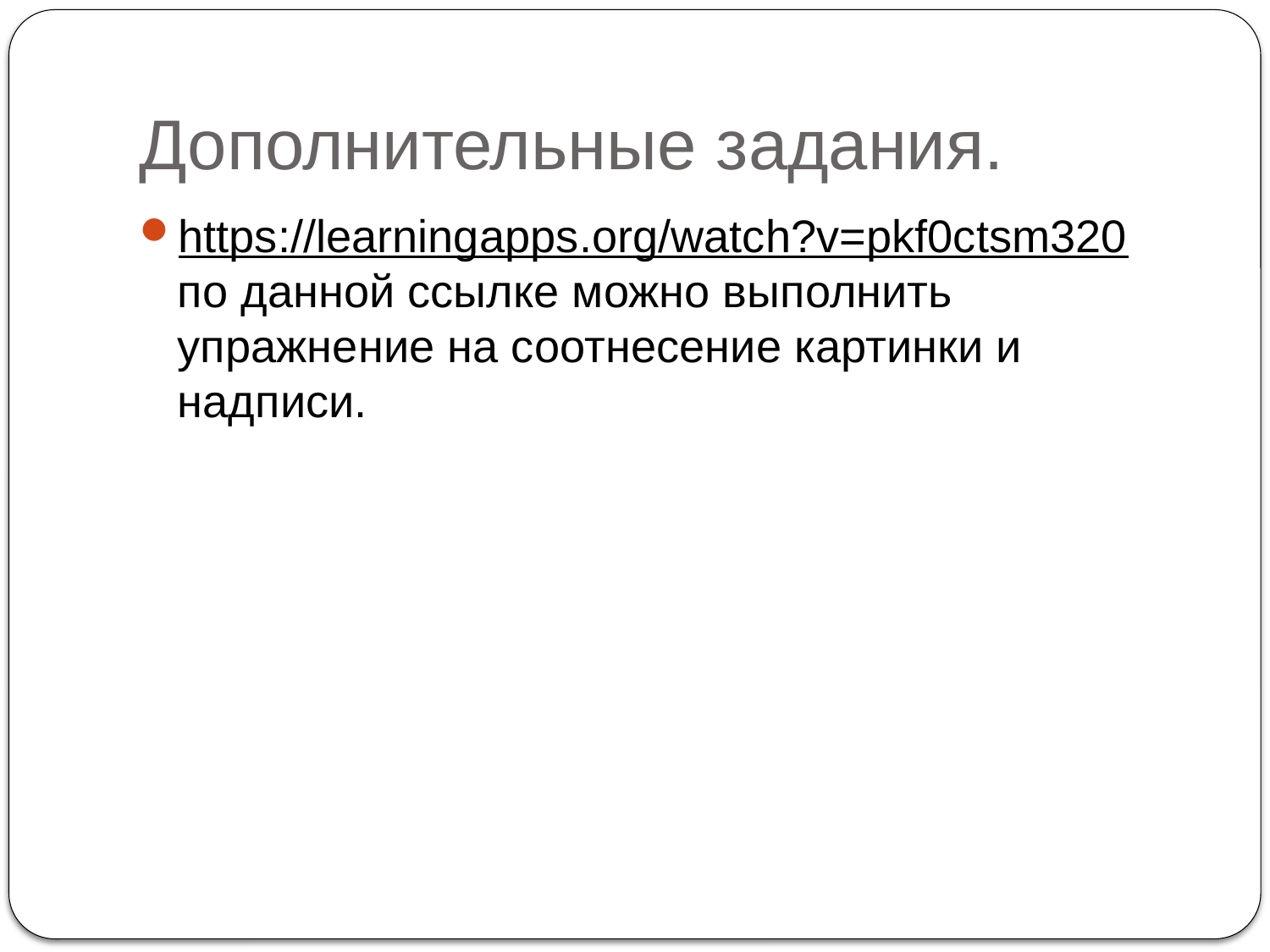

# Дополнительные задания.
https://learningapps.org/watch?v=pkf0ctsm320   по данной ссылке можно выполнить упражнение на соотнесение картинки и надписи.